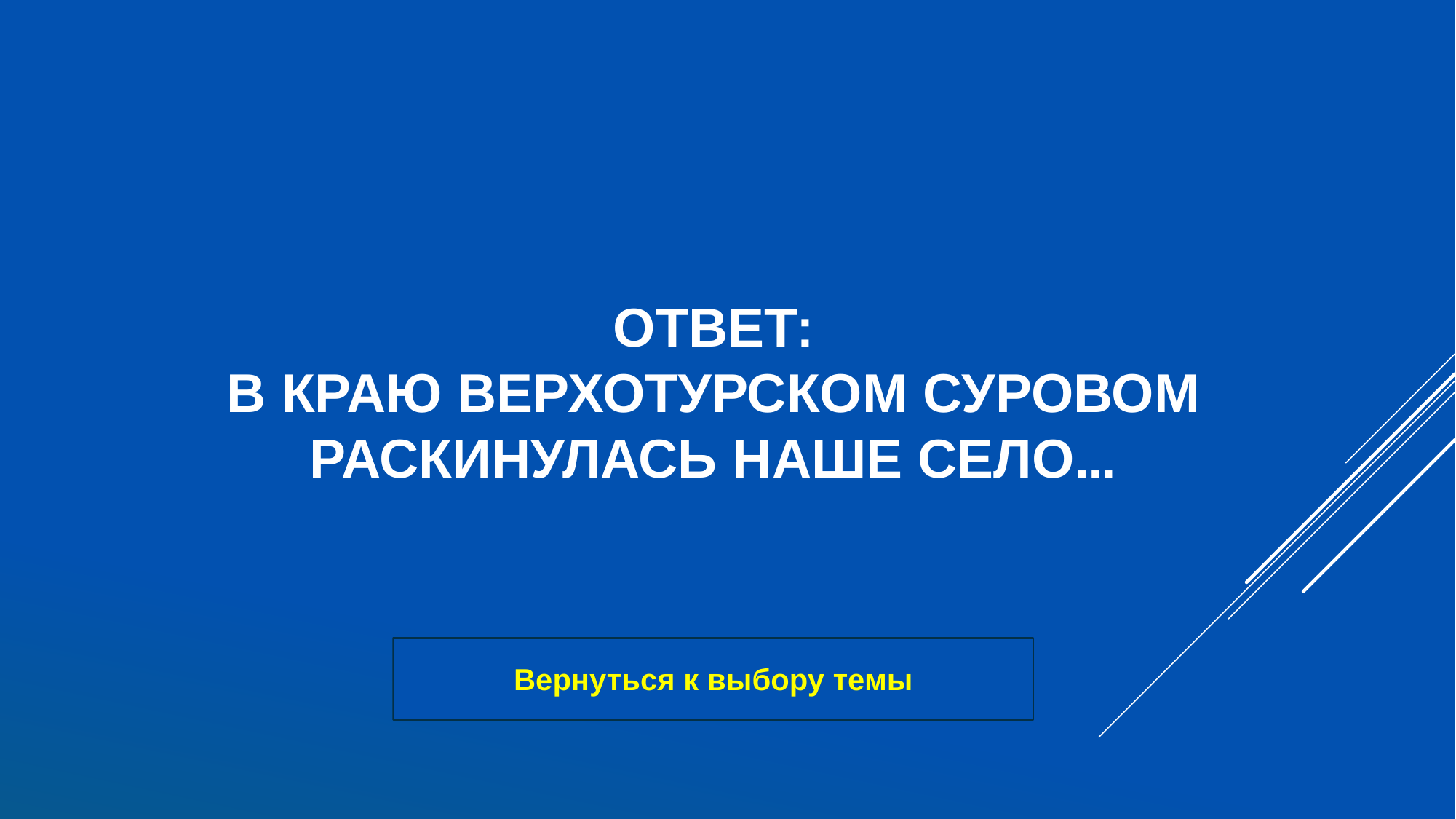

# Ответ: в краю Верхотурском суровом раскинулась наше село…